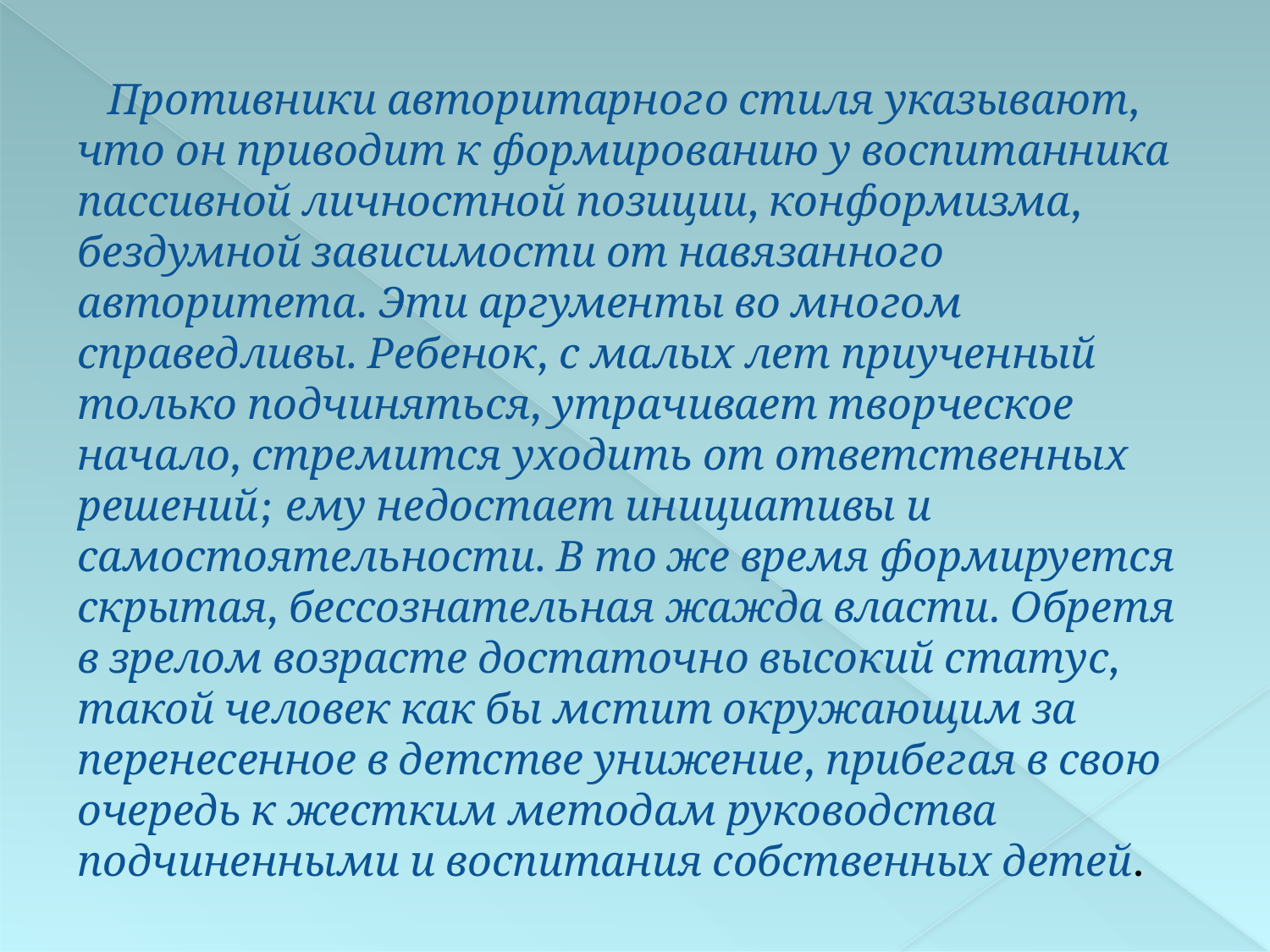

Противники авторитарного стиля указывают, что он приводит к формированию у воспитанника пассивной личностной позиции, конформизма, бездумной зависимости от навязанного авторитета. Эти аргументы во многом справедливы. Ребенок, с малых лет приученный только подчиняться, утрачивает творческое начало, стремится уходить от ответственных решений; ему недостает инициативы и самостоятельности. В то же время формируется скрытая, бессознательная жажда власти. Обретя в зрелом возрасте достаточно высокий статус, такой человек как бы мстит окружающим за перенесенное в детстве унижение, прибегая в свою очередь к жестким методам руководства подчиненными и воспитания собственных детей.